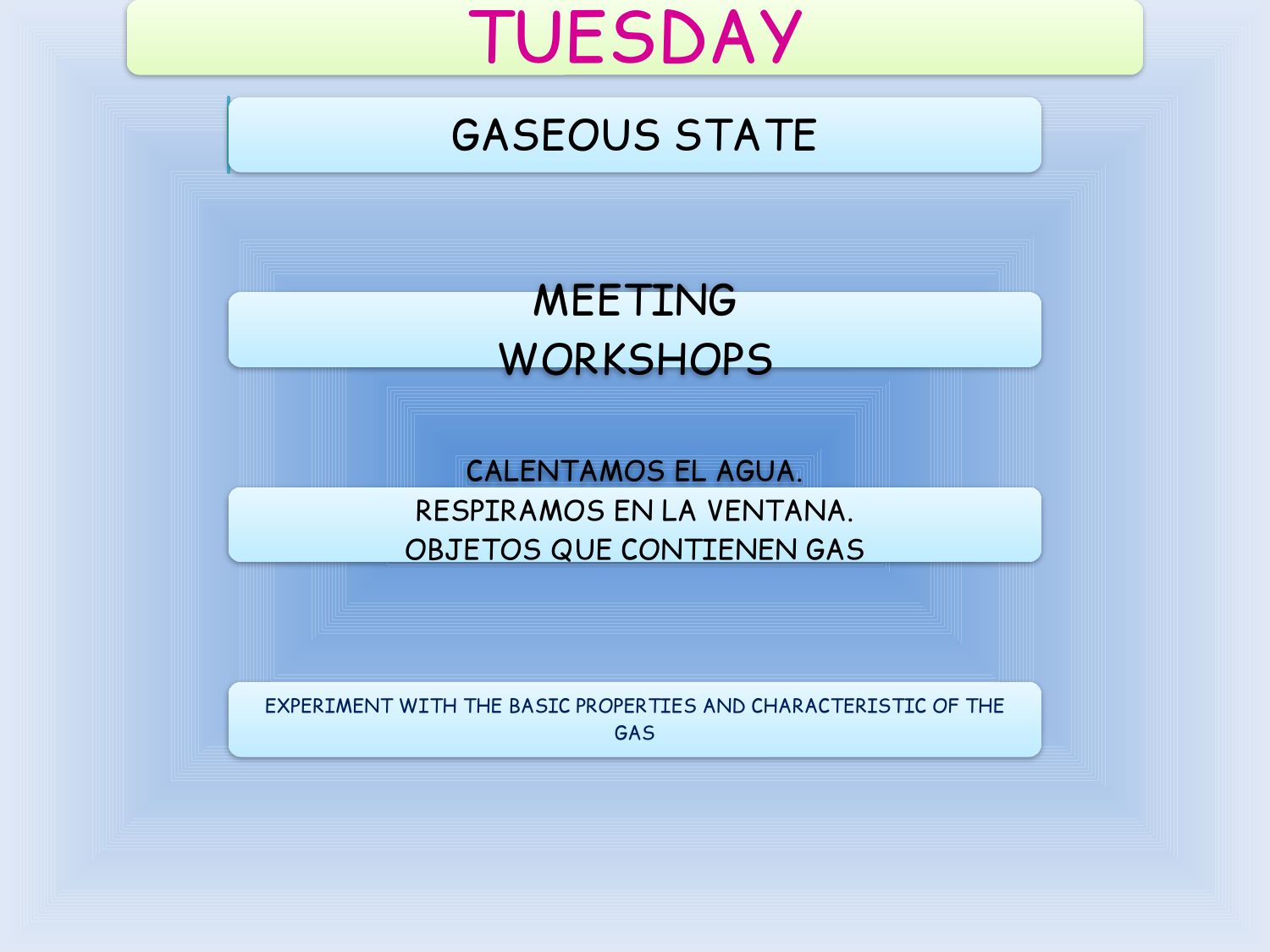

TUESDAY
GASEOUS STATE
MEETING
WORKSHOPS
CALENTAMOS EL AGUA.
RESPIRAMOS EN LA VENTANA.
OBJETOS QUE CONTIENEN GAS
EXPERIMENT WITH THE BASIC PROPERTIES AND CHARACTERISTIC OF THE GAS